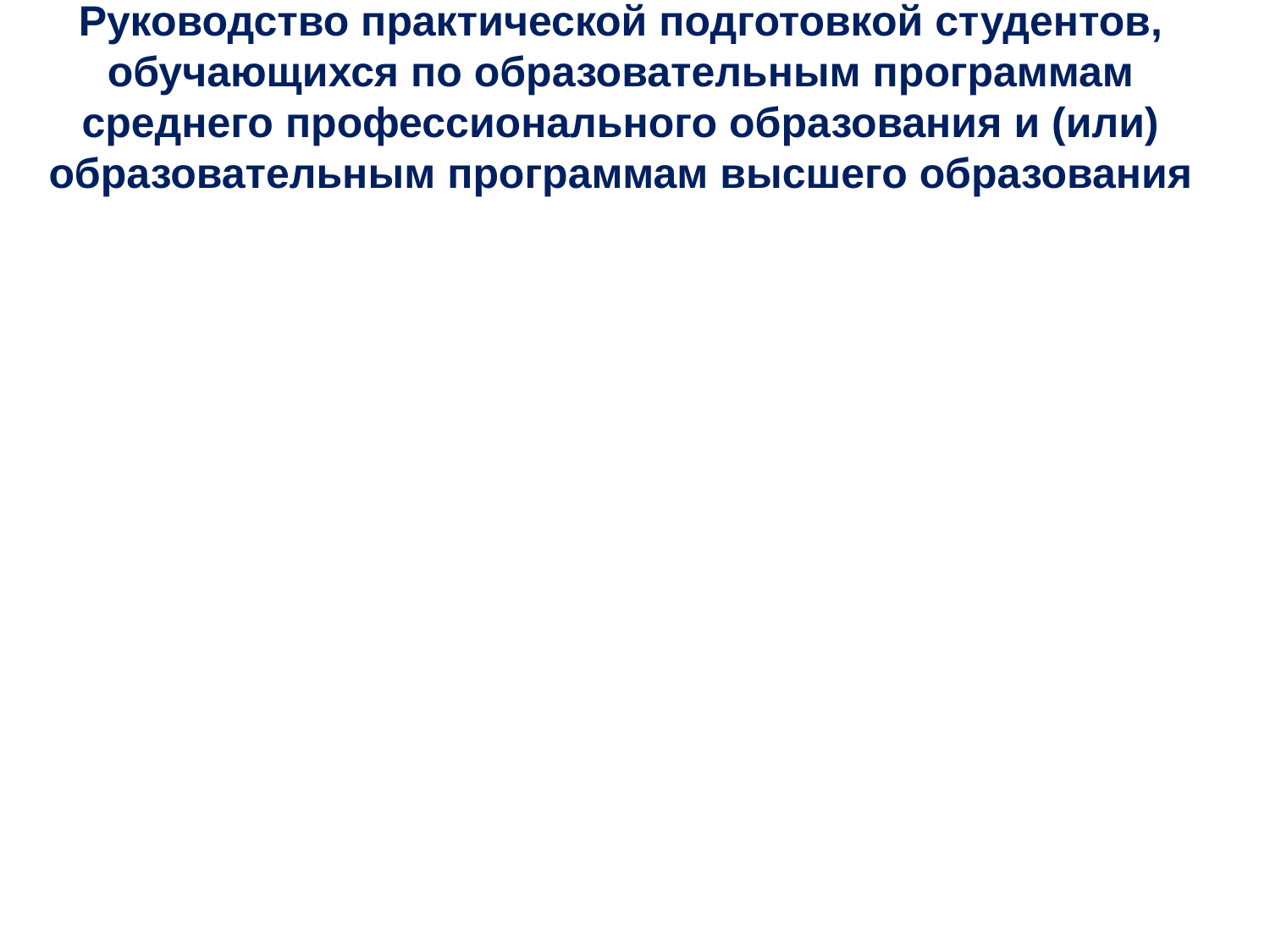

# Руководство практической подготовкой студентов, обучающихся по образовательным программам среднего профессионального образования и (или) образовательным программам высшего образования